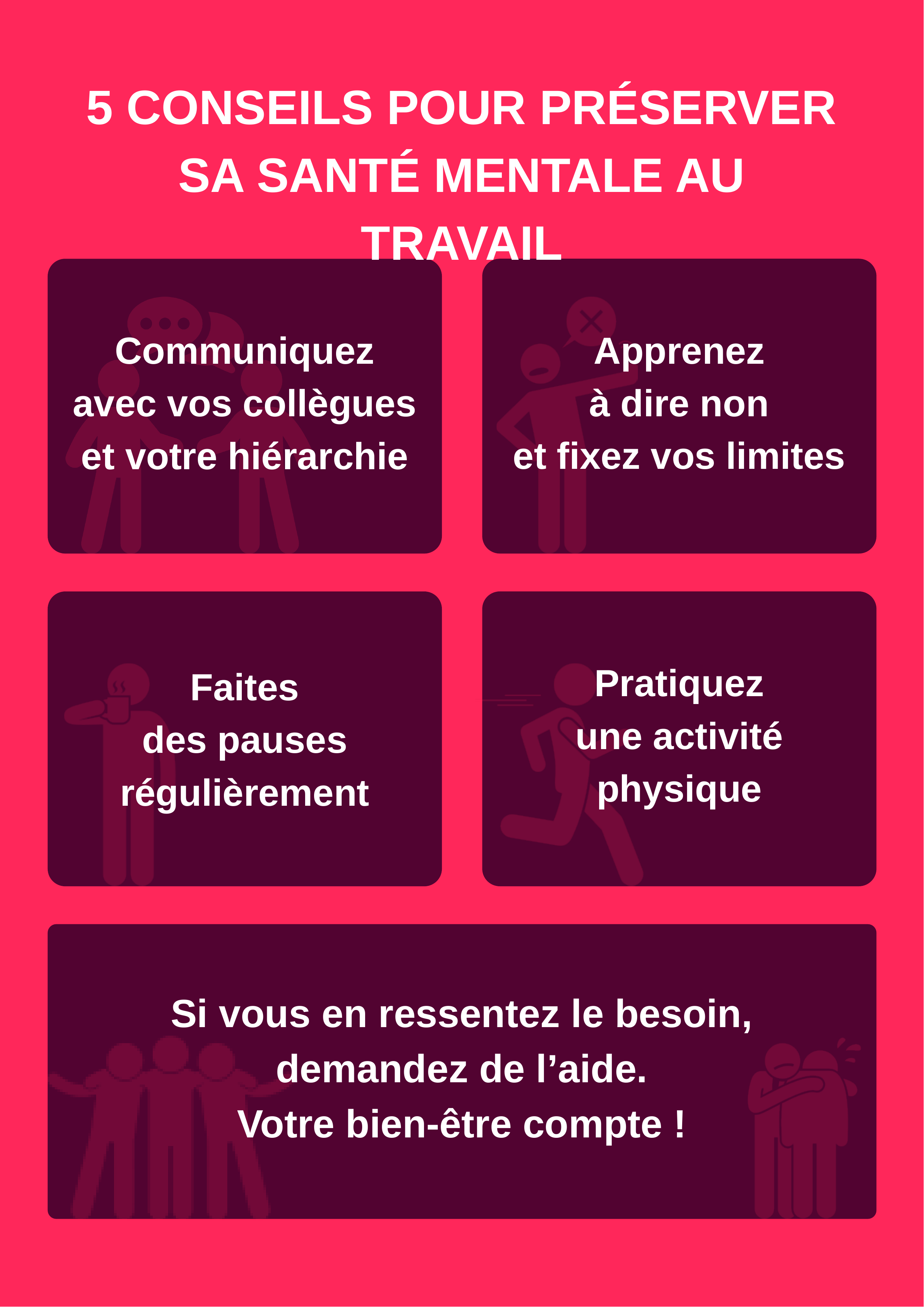

5 CONSEILS POUR PRÉSERVER
SA SANTÉ MENTALE AU TRAVAIL

Apprenez
à dire non
et fixez vos limites
Communiquez
avec vos collègues
et votre hiérarchie

Pratiquez
une activité physique
Faites
des pauses
régulièrement

Si vous en ressentez le besoin, demandez de l’aide.
Votre bien-être compte !